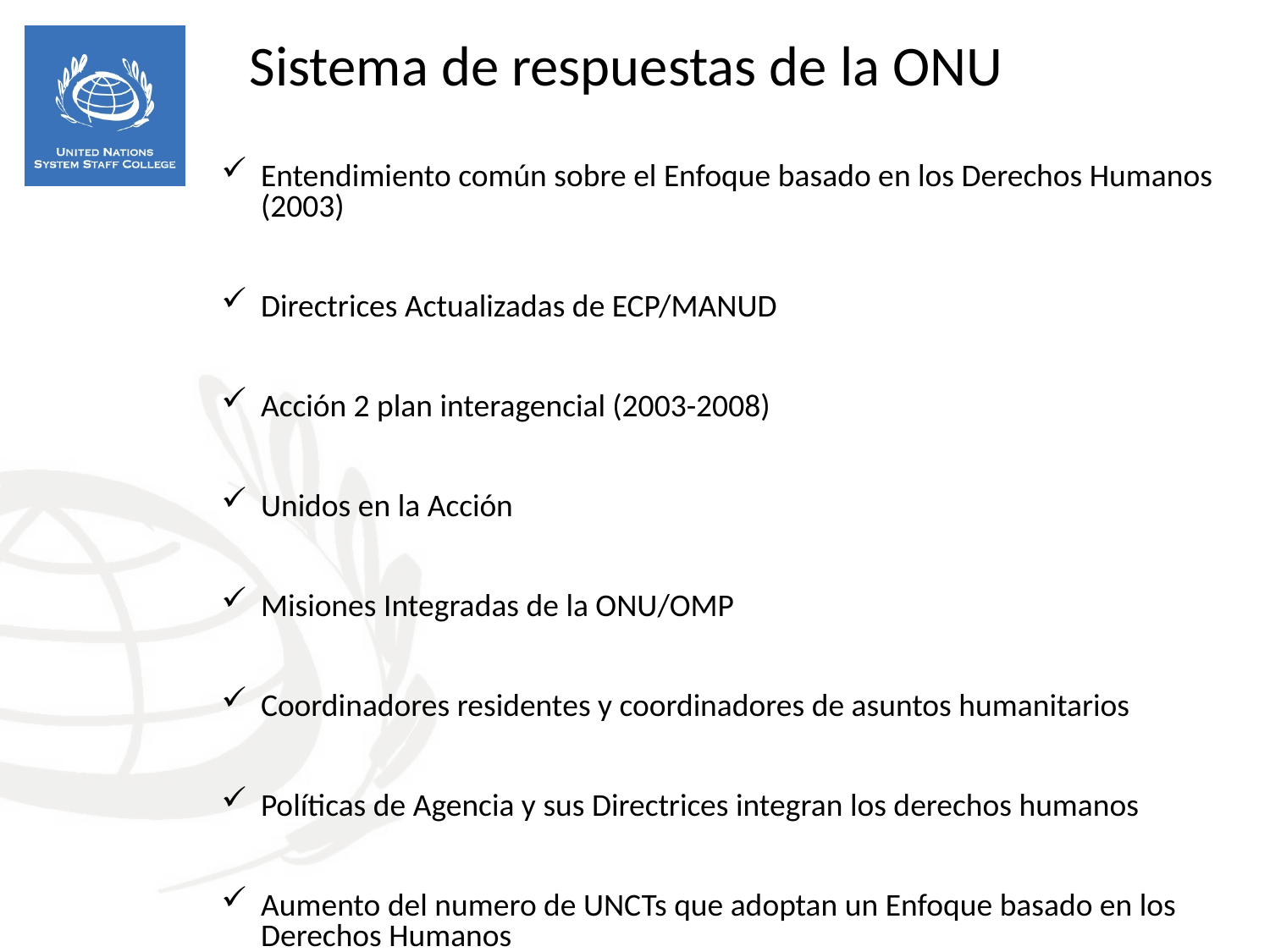

Sistema de respuestas de la ONU
Entendimiento común sobre el Enfoque basado en los Derechos Humanos (2003)

Directrices Actualizadas de ECP/MANUD

Acción 2 plan interagencial (2003-2008)

Unidos en la Acción

Misiones Integradas de la ONU/OMP

Coordinadores residentes y coordinadores de asuntos humanitarios

Políticas de Agencia y sus Directrices integran los derechos humanos

Aumento del numero de UNCTs que adoptan un Enfoque basado en los Derechos Humanos

Secretario General:
Decisión del Comité de Políticas sobre Derechos Humanos y Desarrollo (2008)